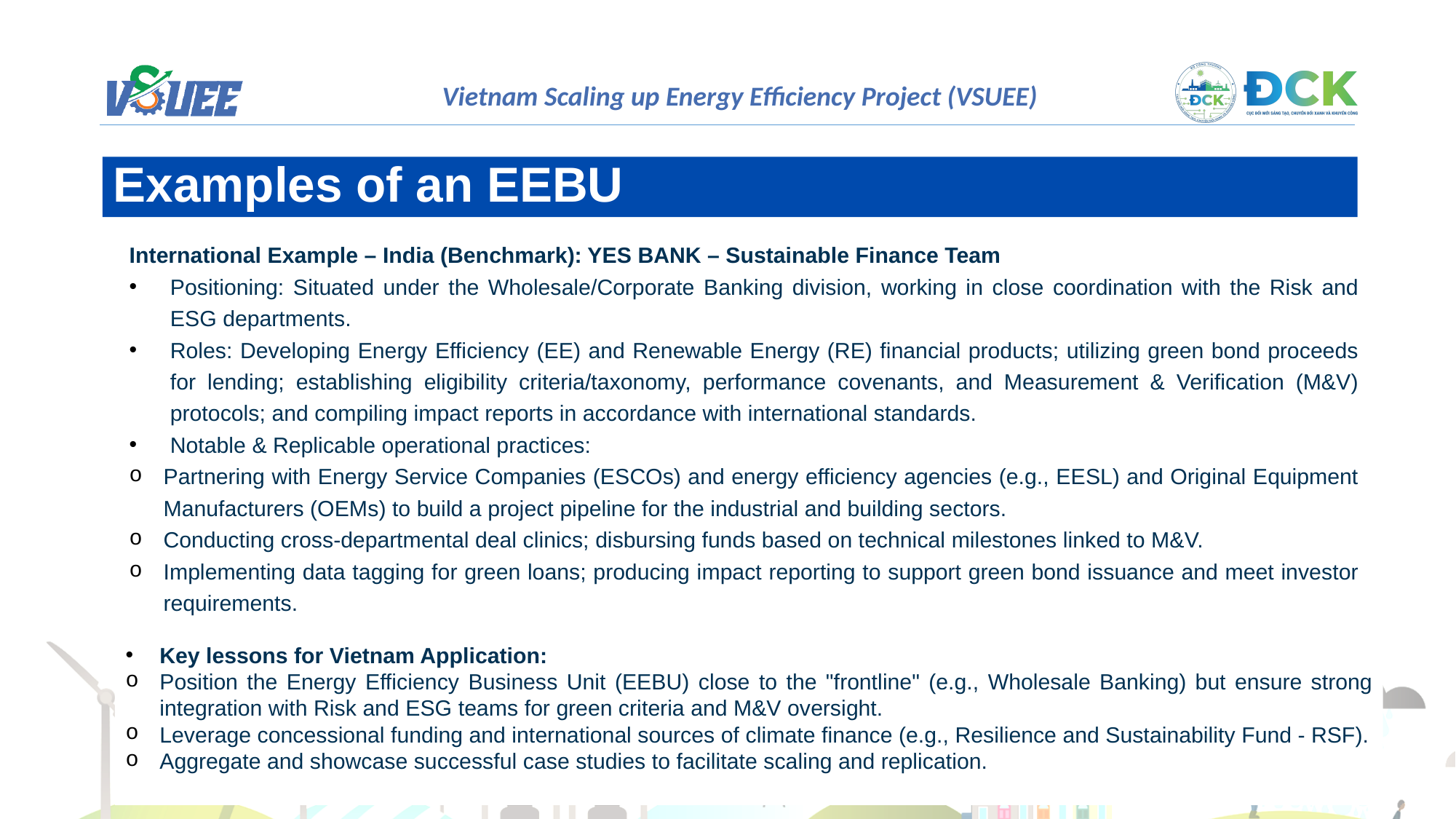

Examples of an EEBU
International Example – India (Benchmark): YES BANK – Sustainable Finance Team
Positioning: Situated under the Wholesale/Corporate Banking division, working in close coordination with the Risk and ESG departments.
Roles: Developing Energy Efficiency (EE) and Renewable Energy (RE) financial products; utilizing green bond proceeds for lending; establishing eligibility criteria/taxonomy, performance covenants, and Measurement & Verification (M&V) protocols; and compiling impact reports in accordance with international standards.
Notable & Replicable operational practices:
Partnering with Energy Service Companies (ESCOs) and energy efficiency agencies (e.g., EESL) and Original Equipment Manufacturers (OEMs) to build a project pipeline for the industrial and building sectors.
Conducting cross-departmental deal clinics; disbursing funds based on technical milestones linked to M&V.
Implementing data tagging for green loans; producing impact reporting to support green bond issuance and meet investor requirements.
Key lessons for Vietnam Application:
Position the Energy Efficiency Business Unit (EEBU) close to the "frontline" (e.g., Wholesale Banking) but ensure strong integration with Risk and ESG teams for green criteria and M&V oversight.
Leverage concessional funding and international sources of climate finance (e.g., Resilience and Sustainability Fund - RSF).
Aggregate and showcase successful case studies to facilitate scaling and replication.